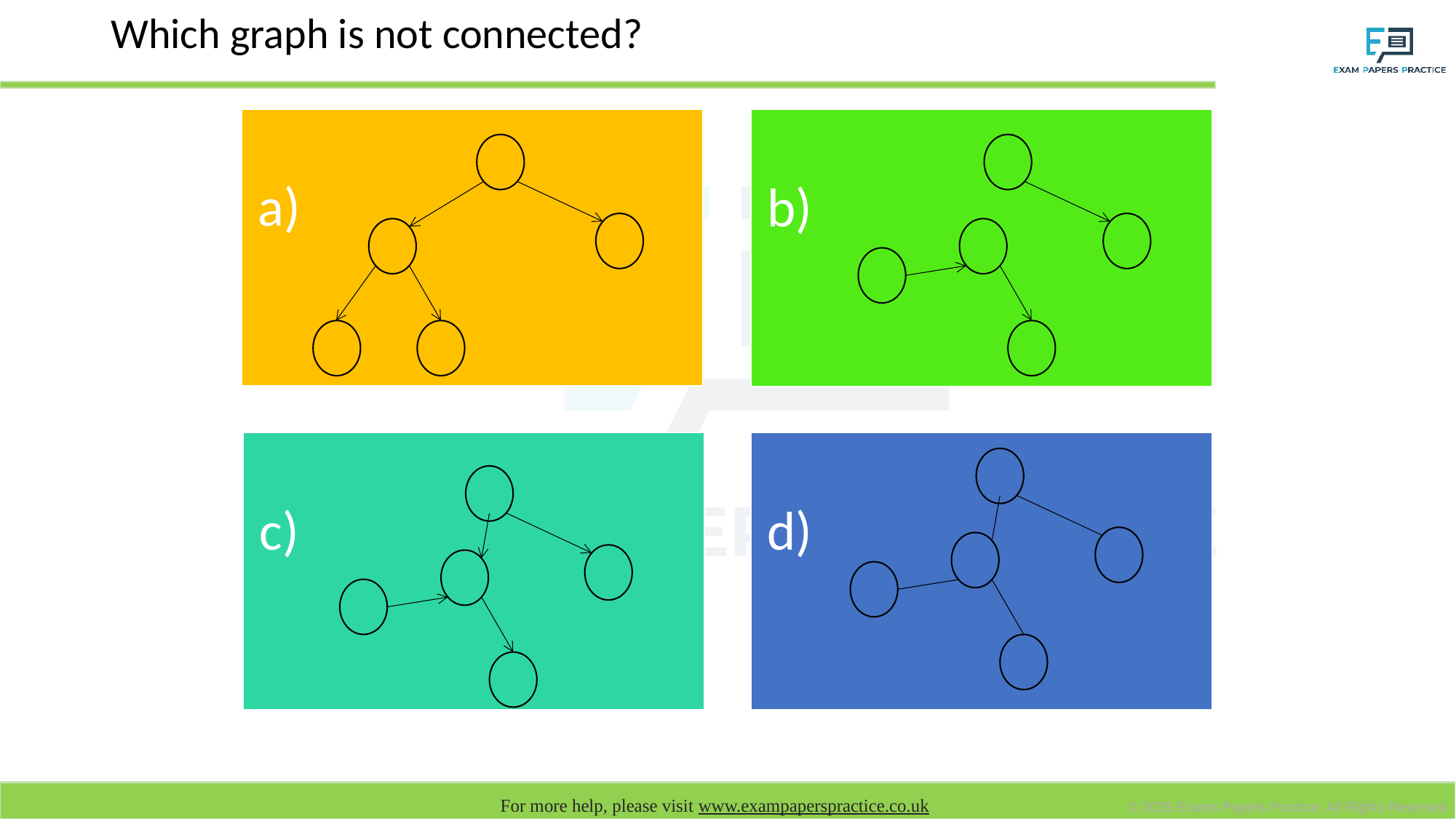

# Which graph is not connected?
a)

b)

c)

d)